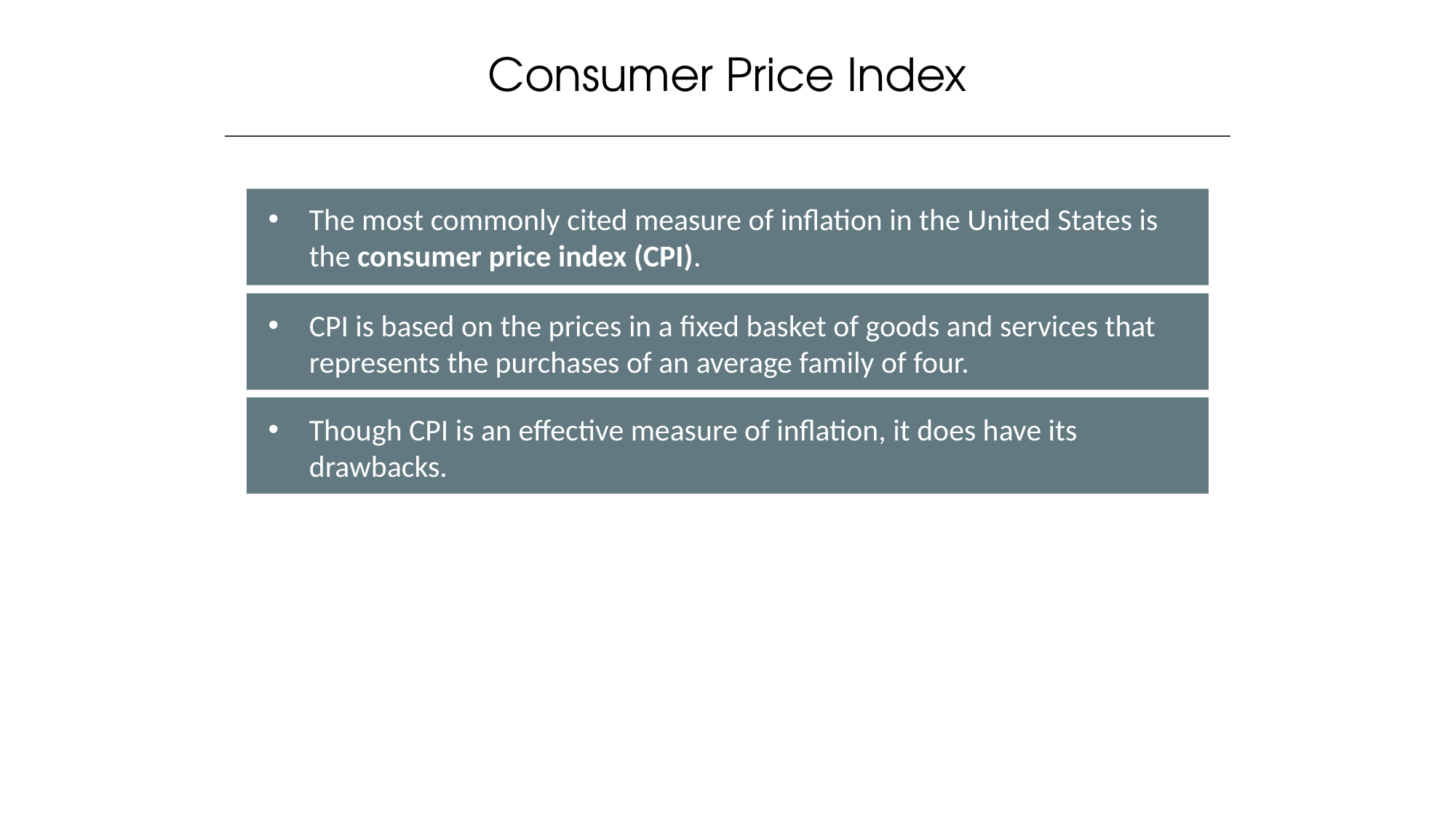

Consumer Price Index

The most commonly cited measure of inflation in the United States is the consumer price index (CPI).

CPI is based on the prices in a fixed basket of goods and services that represents the purchases of an average family of four.

Though CPI is an effective measure of inflation, it does have its drawbacks.